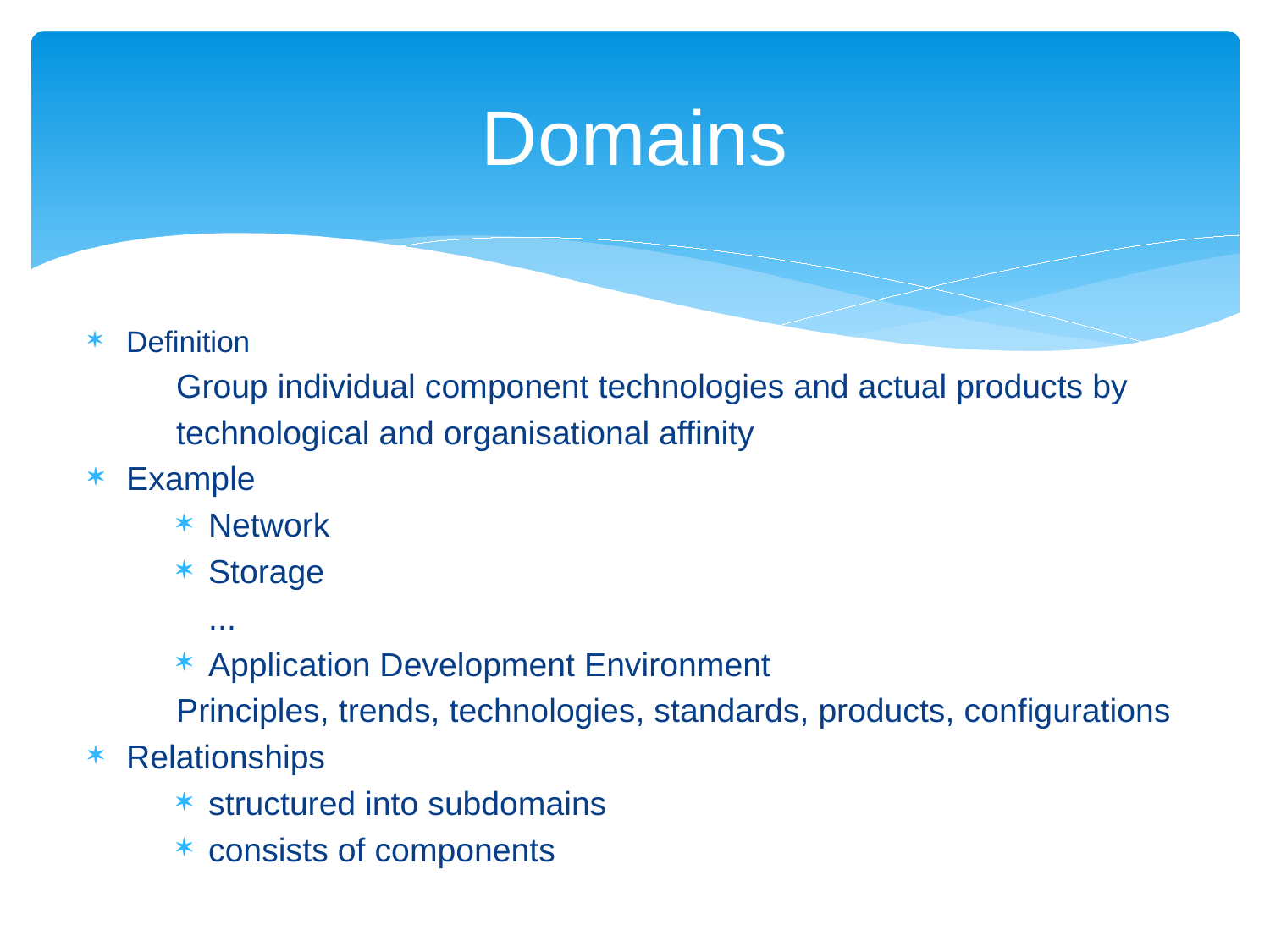

# Domains
Definition
Group individual component technologies and actual products by
technological and organisational affinity
Example
Network
Storage
	...
Application Development Environment
Principles, trends, technologies, standards, products, configurations
Relationships
structured into subdomains
consists of components